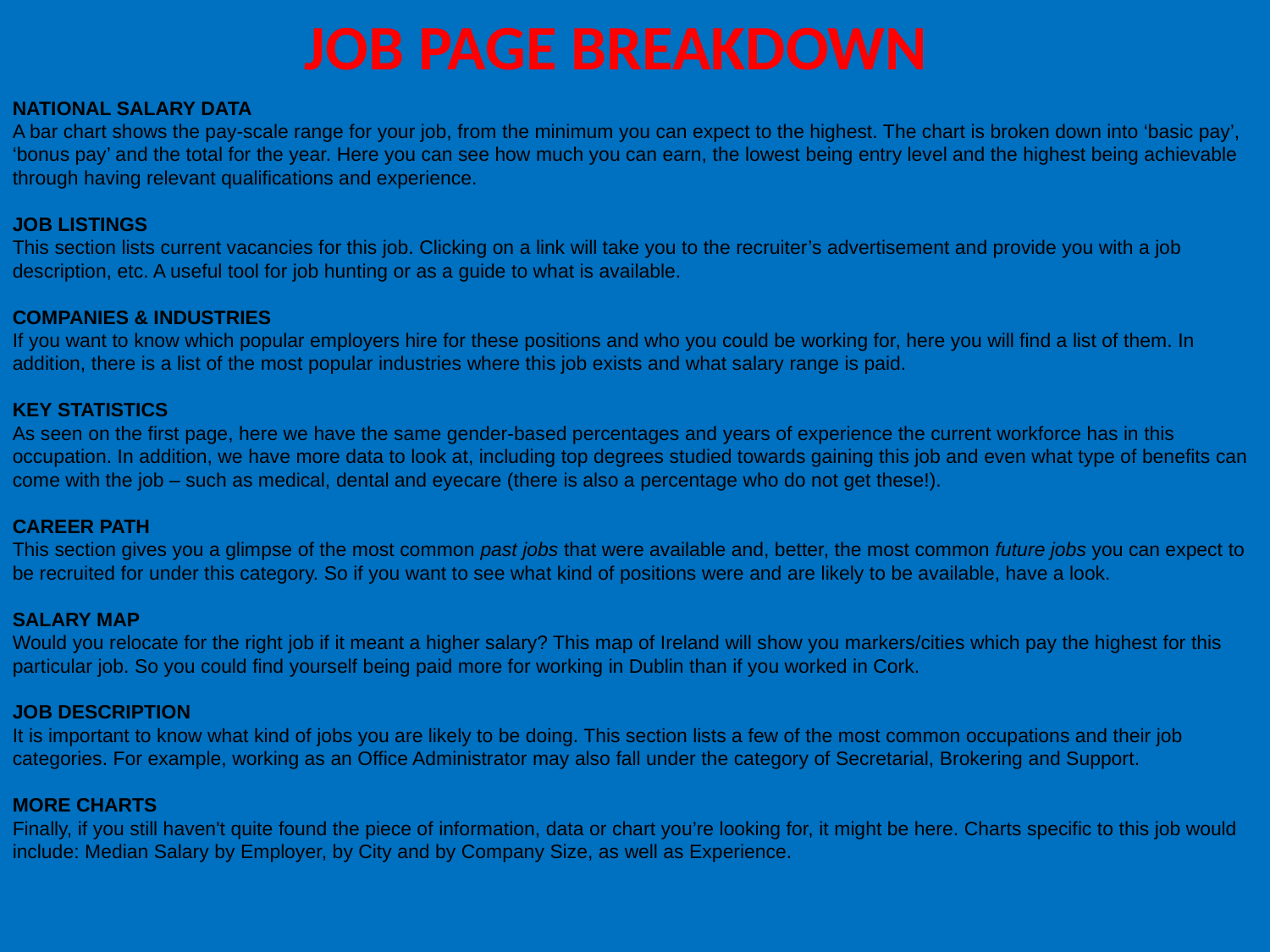

JOB PAGE BREAKDOWN

NATIONAL SALARY DATA
A bar chart shows the pay-scale range for your job, from the minimum you can expect to the highest. The chart is broken down into ‘basic pay’, ‘bonus pay’ and the total for the year. Here you can see how much you can earn, the lowest being entry level and the highest being achievable through having relevant qualifications and experience.

JOB LISTINGS
This section lists current vacancies for this job. Clicking on a link will take you to the recruiter’s advertisement and provide you with a job description, etc. A useful tool for job hunting or as a guide to what is available.

COMPANIES & INDUSTRIES
If you want to know which popular employers hire for these positions and who you could be working for, here you will find a list of them. In addition, there is a list of the most popular industries where this job exists and what salary range is paid.

KEY STATISTICS
As seen on the first page, here we have the same gender-based percentages and years of experience the current workforce has in this occupation. In addition, we have more data to look at, including top degrees studied towards gaining this job and even what type of benefits can come with the job – such as medical, dental and eyecare (there is also a percentage who do not get these!).

CAREER PATH
This section gives you a glimpse of the most common past jobs that were available and, better, the most common future jobs you can expect to be recruited for under this category. So if you want to see what kind of positions were and are likely to be available, have a look.

SALARY MAP
Would you relocate for the right job if it meant a higher salary? This map of Ireland will show you markers/cities which pay the highest for this particular job. So you could find yourself being paid more for working in Dublin than if you worked in Cork.

JOB DESCRIPTION
It is important to know what kind of jobs you are likely to be doing. This section lists a few of the most common occupations and their job categories. For example, working as an Office Administrator may also fall under the category of Secretarial, Brokering and Support.

MORE CHARTS
Finally, if you still haven't quite found the piece of information, data or chart you’re looking for, it might be here. Charts specific to this job would include: Median Salary by Employer, by City and by Company Size, as well as Experience.